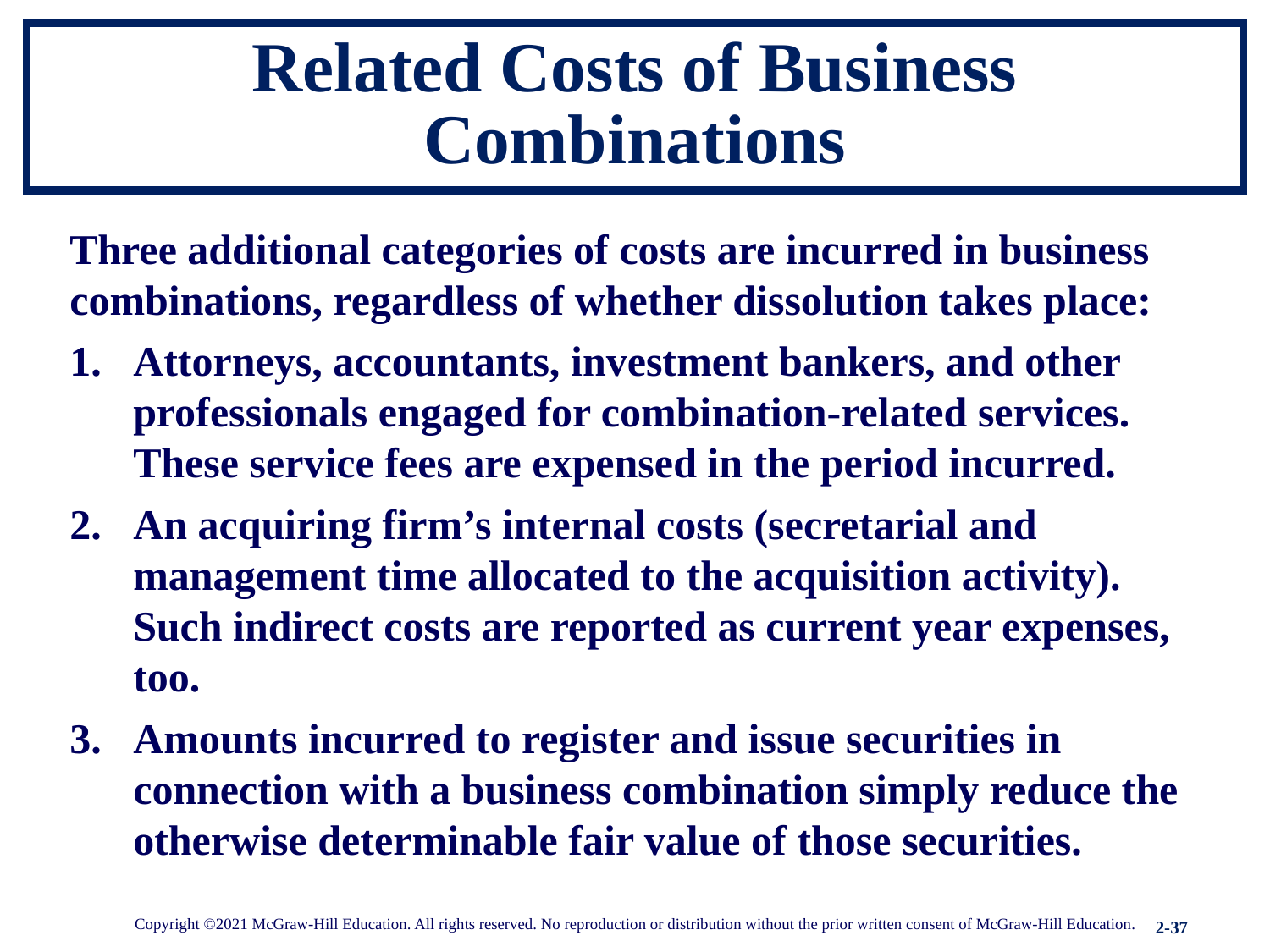

# Related Costs of Business Combinations
Three additional categories of costs are incurred in business combinations, regardless of whether dissolution takes place:
Attorneys, accountants, investment bankers, and other professionals engaged for combination-related services. These service fees are expensed in the period incurred.
An acquiring firm’s internal costs (secretarial and management time allocated to the acquisition activity). Such indirect costs are reported as current year expenses, too.
Amounts incurred to register and issue securities in connection with a business combination simply reduce the otherwise determinable fair value of those securities.
Copyright ©2021 McGraw-Hill Education. All rights reserved. No reproduction or distribution without the prior written consent of McGraw-Hill Education.
2-37